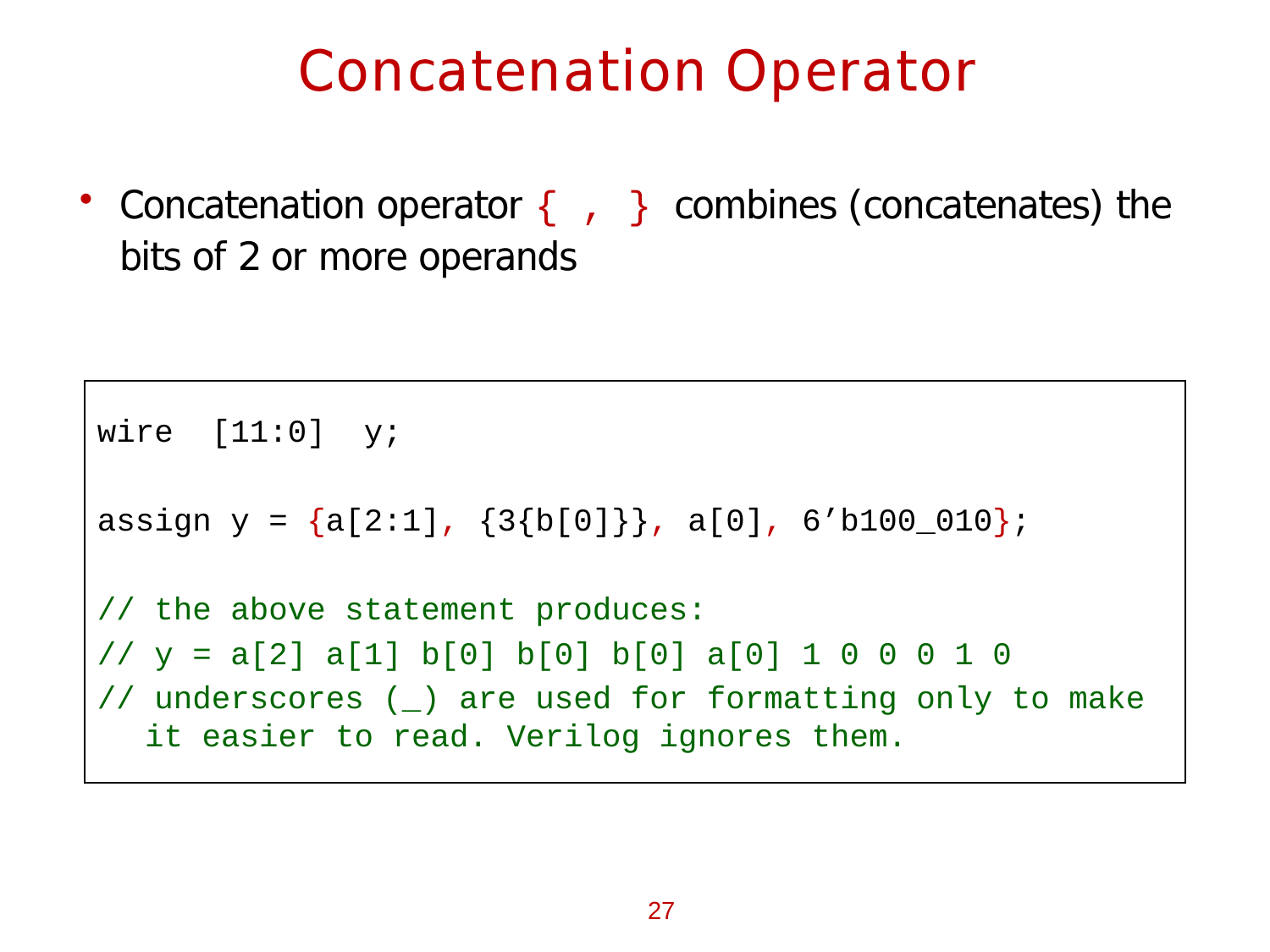

# Concatenation Operator
Concatenation operator { , } combines (concatenates) the bits of 2 or more operands
wire  [11:0]  y;

assign y = {a[2:1], {3{b[0]}}, a[0], 6’b100_010};

// the above statement produces:
// y = a[2] a[1] b[0] b[0] b[0] a[0] 1 0 0 0 1 0
// underscores (_) are used for formatting only to make it easier to read. Verilog ignores them.
27